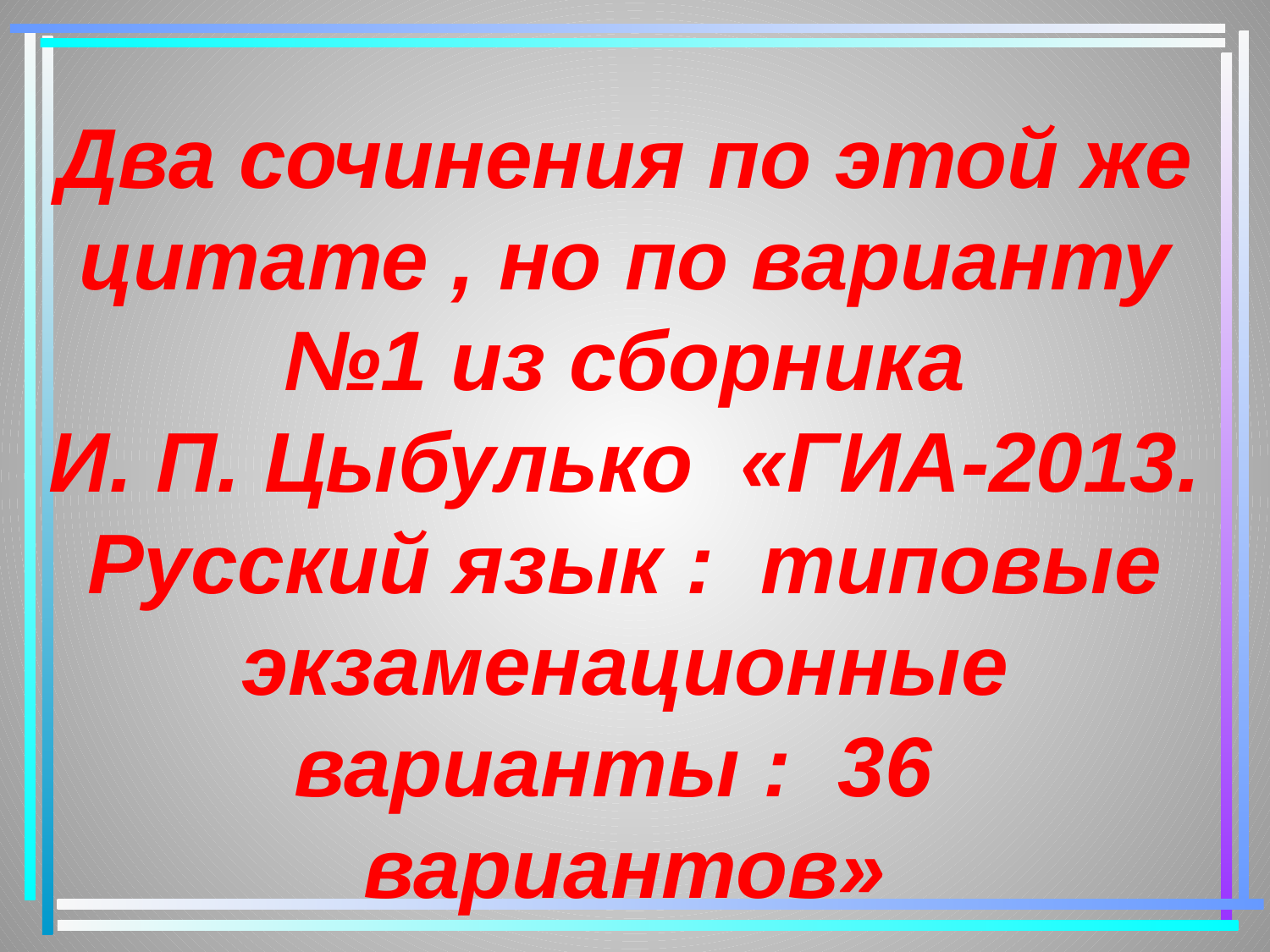

Два сочинения по этой же цитате , но по варианту №1 из сборника
И. П. Цыбулько  «ГИА-2013. Русский язык :  типовые экзаменационные варианты :  36  вариантов»